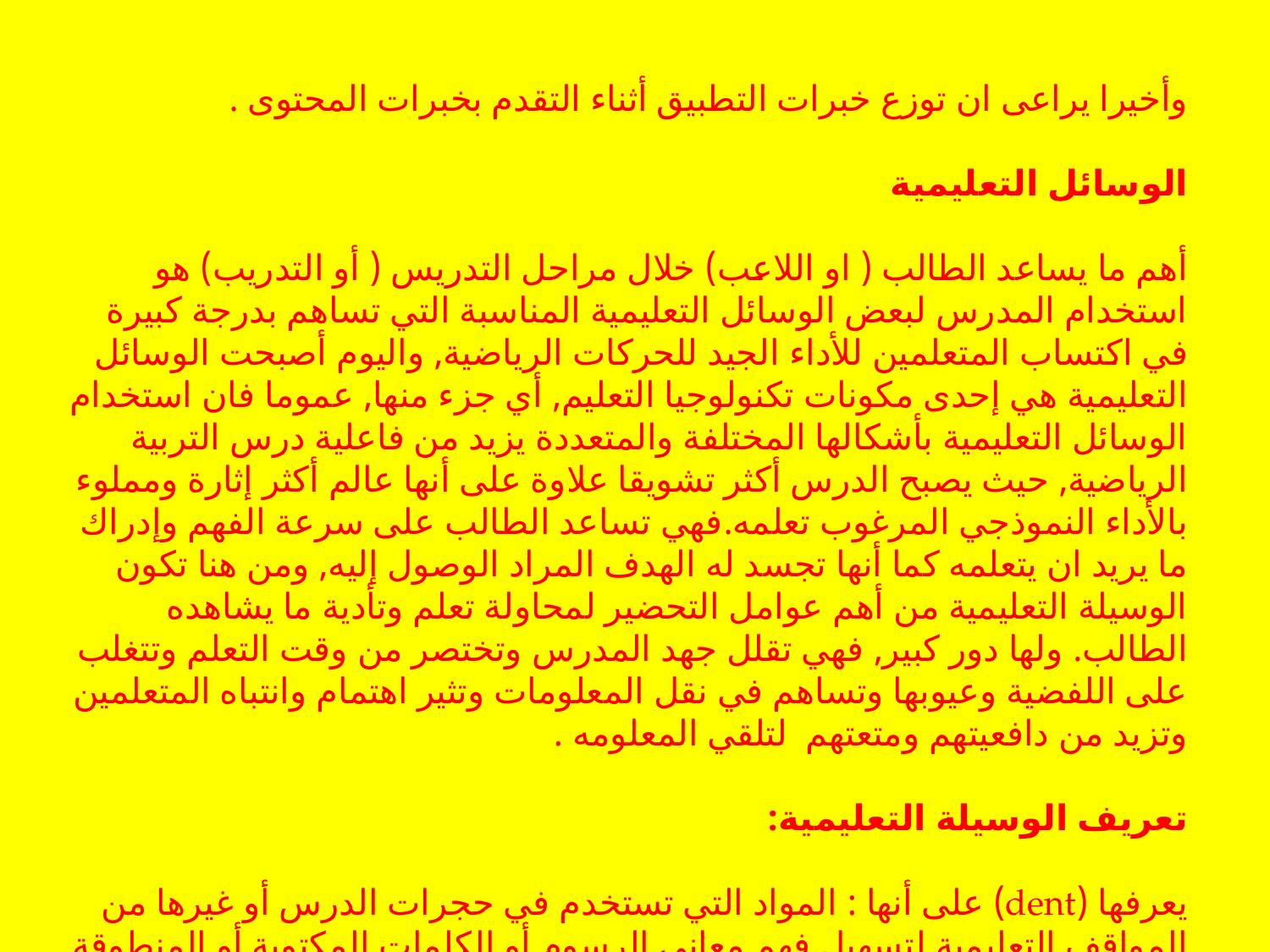

وأخيرا يراعى ان توزع خبرات التطبيق أثناء التقدم بخبرات المحتوى .

الوسائل التعليمية

أهم ما يساعد الطالب ( او اللاعب) خلال مراحل التدريس ( أو التدريب) هو استخدام المدرس لبعض الوسائل التعليمية المناسبة التي تساهم بدرجة كبيرة في اكتساب المتعلمين للأداء الجيد للحركات الرياضية, واليوم أصبحت الوسائل التعليمية هي إحدى مكونات تكنولوجيا التعليم, أي جزء منها, عموما فان استخدام الوسائل التعليمية بأشكالها المختلفة والمتعددة يزيد من فاعلية درس التربية الرياضية, حيث يصبح الدرس أكثر تشويقا علاوة على أنها عالم أكثر إثارة ومملوء بالأداء النموذجي المرغوب تعلمه.فهي تساعد الطالب على سرعة الفهم وإدراك ما يريد ان يتعلمه كما أنها تجسد له الهدف المراد الوصول إليه, ومن هنا تكون الوسيلة التعليمية من أهم عوامل التحضير لمحاولة تعلم وتأدية ما يشاهده الطالب. ولها دور كبير, فهي تقلل جهد المدرس وتختصر من وقت التعلم وتتغلب على اللفضية وعيوبها وتساهم في نقل المعلومات وتثير اهتمام وانتباه المتعلمين وتزيد من دافعيتهم ومتعتهم  لتلقي المعلومه .

تعريف الوسيلة التعليمية:

يعرفها (dent) على أنها : المواد التي تستخدم في حجرات الدرس أو غيرها من المواقف التعليمية لتسهيل فهم معاني الرسوم أو الكلمات المكتوبة أو المنطوقة ويذكرها (Dele) بأنها , المواد أو الأدوات التي لا تعتمد أساسا على القراءة واستخدام الألفاظ لنقل معانيها أو إدراكها, كما أنها تساهم في تزويد الأفراد بخبرات تعليمية باقية الأثر .